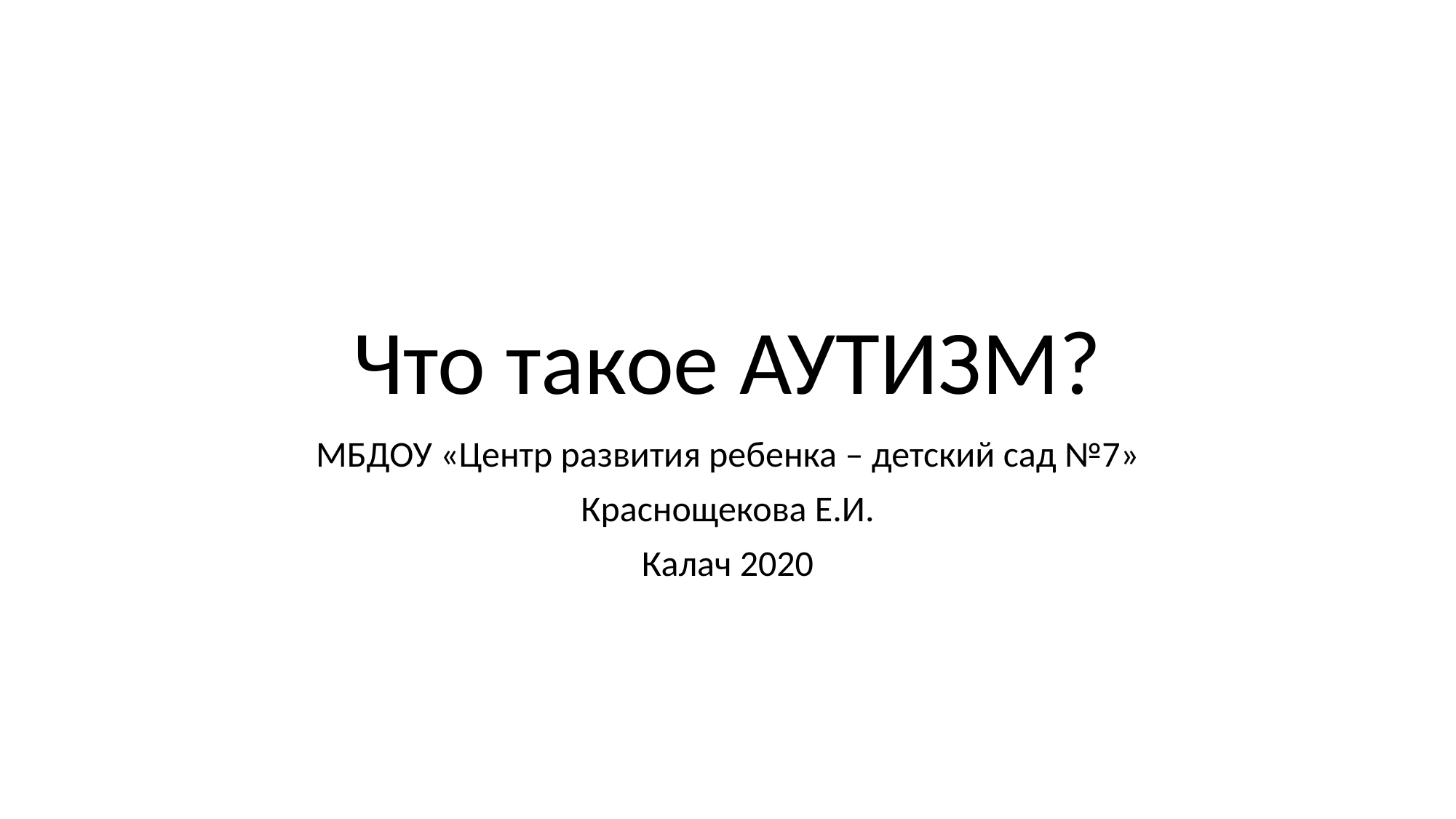

# Что такое АУТИЗМ?
МБДОУ «Центр развития ребенка – детский сад №7»
Краснощекова Е.И.
Калач 2020